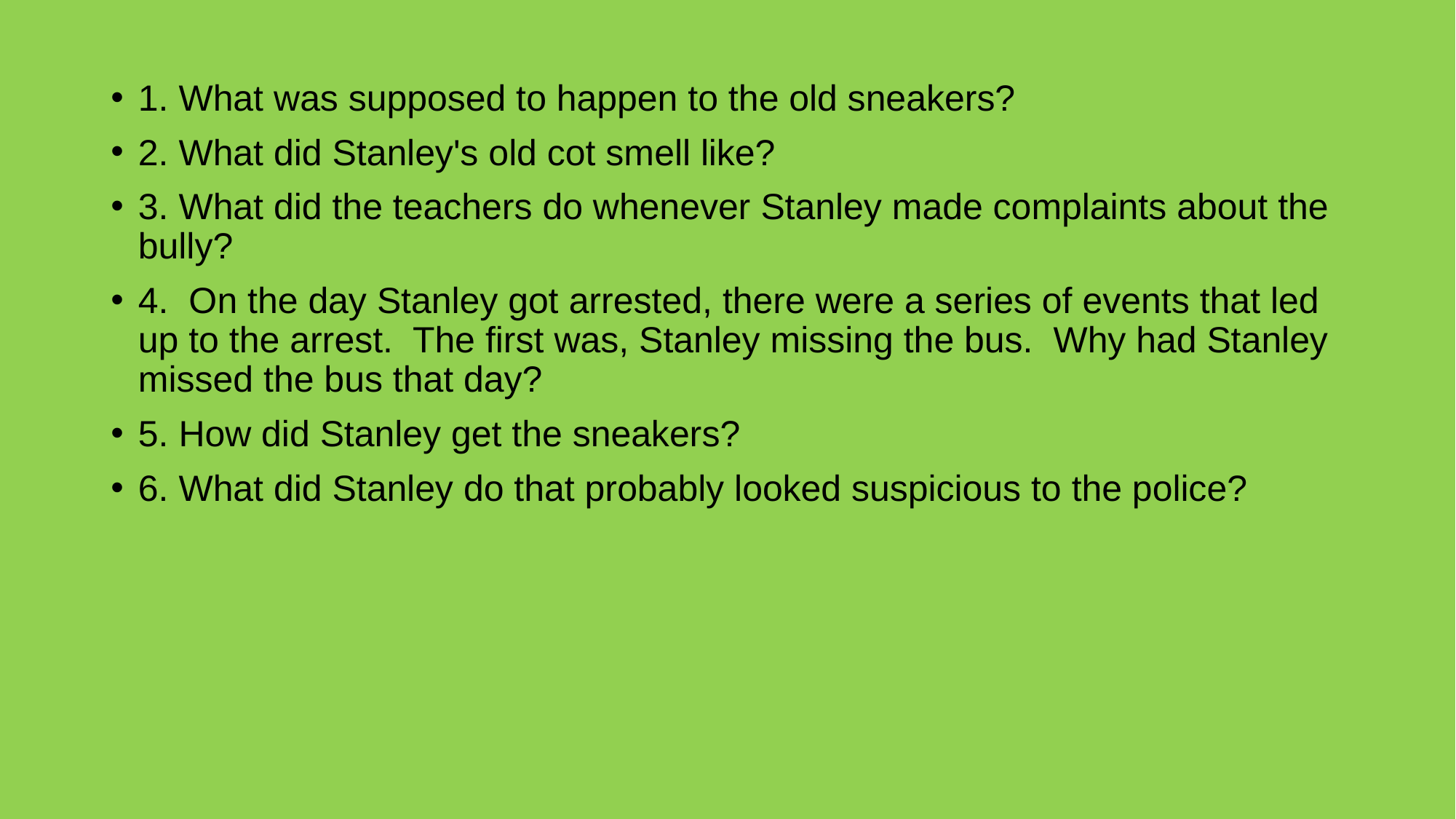

1. What was supposed to happen to the old sneakers?
2. What did Stanley's old cot smell like?
3. What did the teachers do whenever Stanley made complaints about the bully?
4.  On the day Stanley got arrested, there were a series of events that led up to the arrest.  The first was, Stanley missing the bus.  Why had Stanley missed the bus that day?
5. How did Stanley get the sneakers?
6. What did Stanley do that probably looked suspicious to the police?